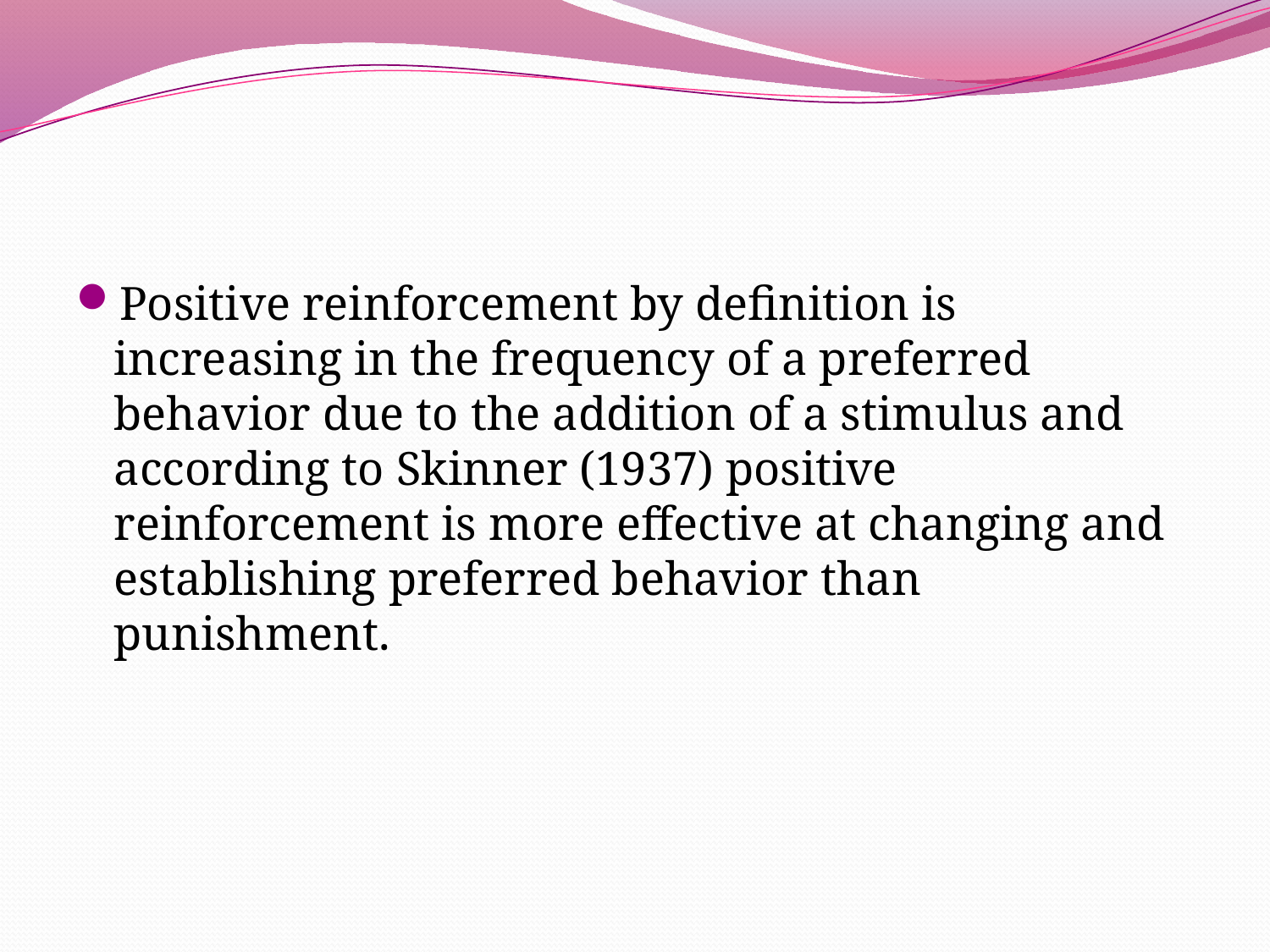

#
Positive reinforcement by definition is increasing in the frequency of a preferred behavior due to the addition of a stimulus and according to Skinner (1937) positive reinforcement is more effective at changing and establishing preferred behavior than punishment.